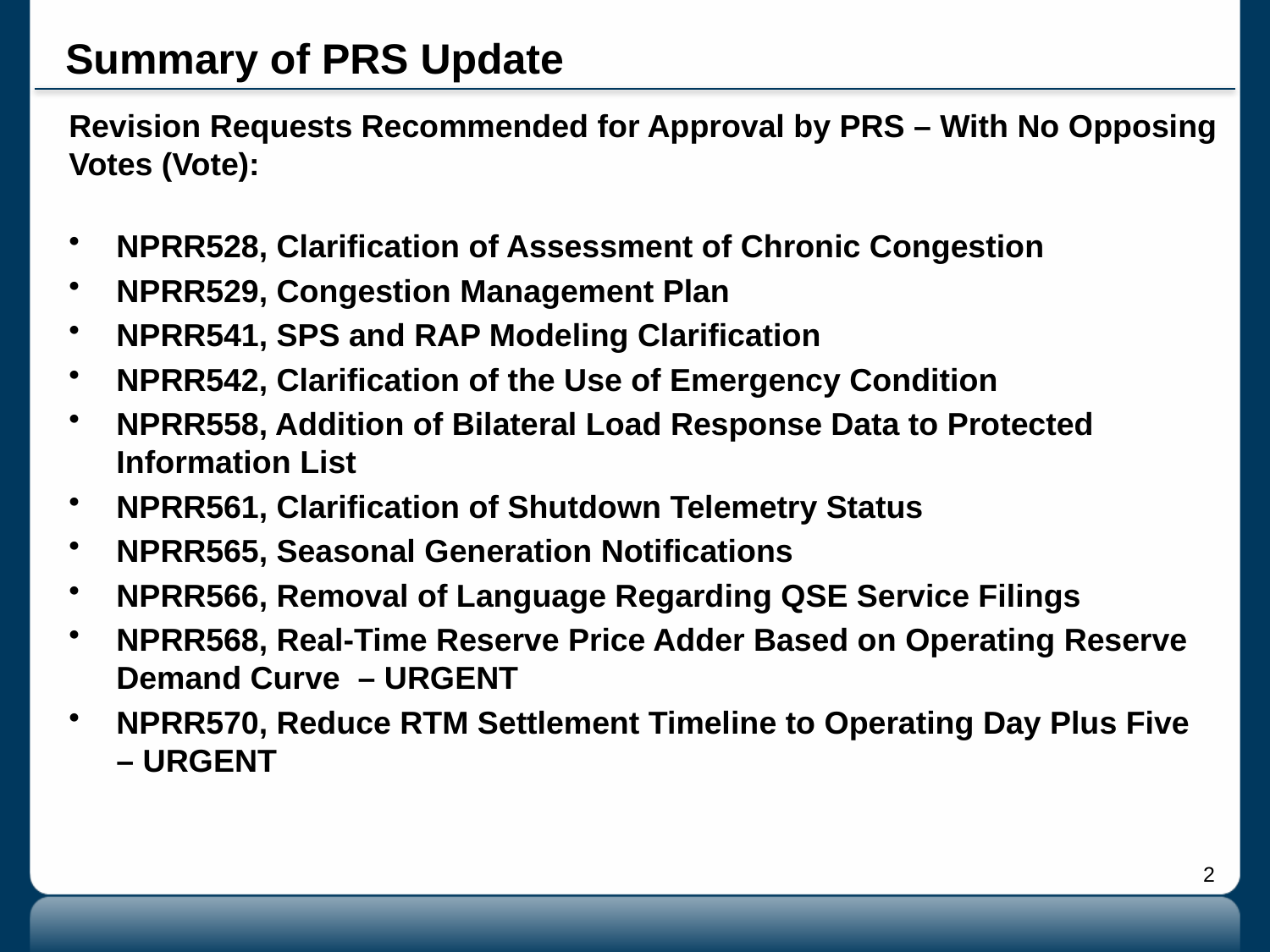

# Summary of PRS Update
Revision Requests Recommended for Approval by PRS – With No Opposing Votes (Vote):

NPRR528, Clarification of Assessment of Chronic Congestion
NPRR529, Congestion Management Plan
NPRR541, SPS and RAP Modeling Clarification
NPRR542, Clarification of the Use of Emergency Condition
NPRR558, Addition of Bilateral Load Response Data to Protected Information List
NPRR561, Clarification of Shutdown Telemetry Status
NPRR565, Seasonal Generation Notifications
NPRR566, Removal of Language Regarding QSE Service Filings
NPRR568, Real-Time Reserve Price Adder Based on Operating Reserve Demand Curve  – Urgent
NPRR570, Reduce RTM Settlement Timeline to Operating Day Plus Five  – Urgent